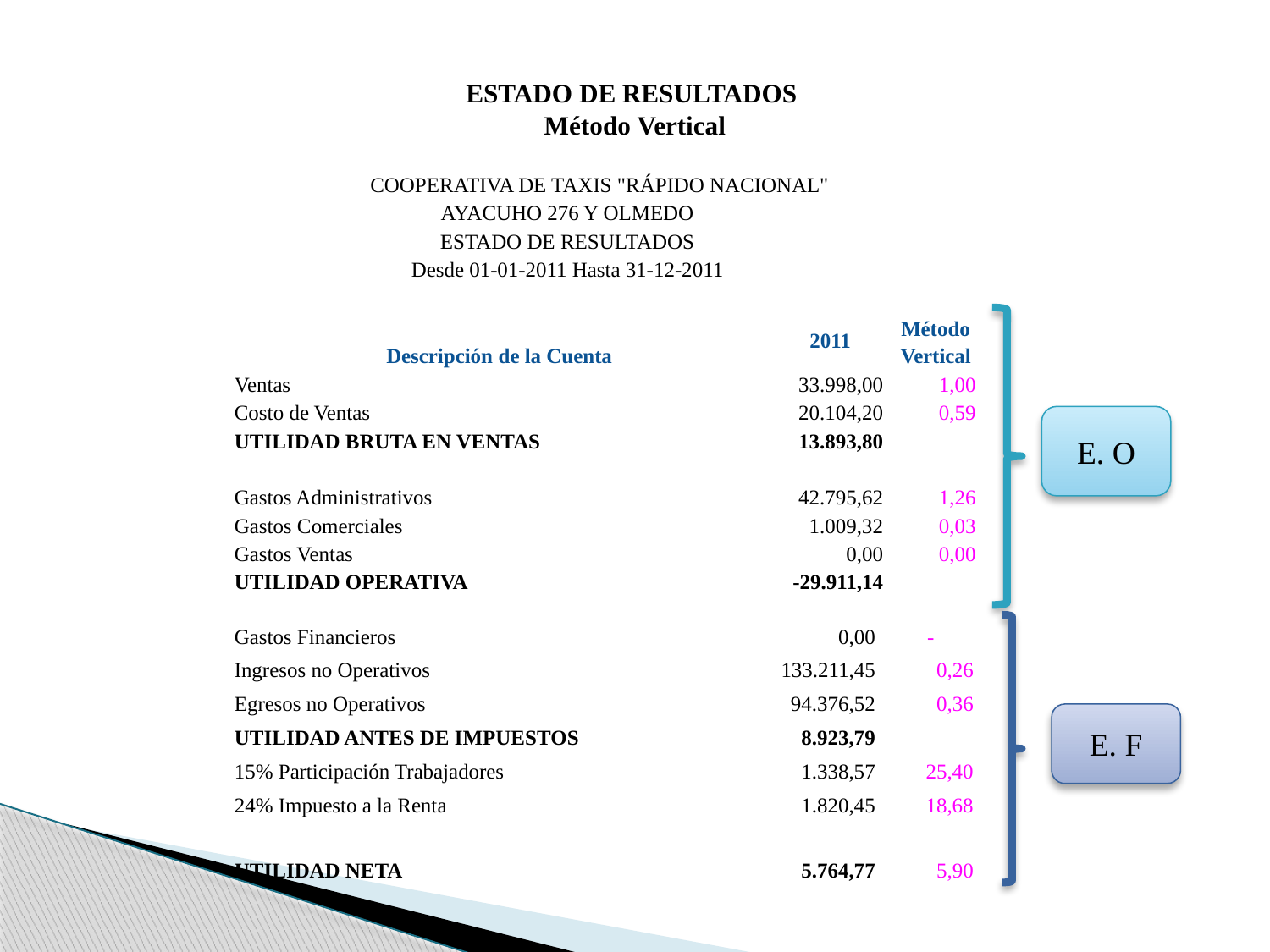

# ESTADO DE RESULTADOS Método Vertical
|  | COOPERATIVA DE TAXIS "RÁPIDO NACIONAL" |  |  |
| --- | --- | --- | --- |
|  | AYACUHO 276 Y OLMEDO |  |  |
|  | ESTADO DE RESULTADOS |  |  |
|  | Desde 01-01-2011 Hasta 31-12-2011 |  |  |
|  |  |  |  |
| Descripción de la Cuenta |  | 2011 | Método Vertical |
| Ventas |  | 33.998,00 | 1,00 |
| Costo de Ventas |  | 20.104,20 | 0,59 |
| UTILIDAD BRUTA EN VENTAS |  | 13.893,80 |  |
|  |  |  |  |
| Gastos Administrativos |  | 42.795,62 | 1,26 |
| Gastos Comerciales |  | 1.009,32 | 0,03 |
| Gastos Ventas |  | 0,00 | 0,00 |
| UTILIDAD OPERATIVA |  | -29.911,14 |  |

E. O
| Gastos Financieros | 0,00 | - |
| --- | --- | --- |
| Ingresos no Operativos | 133.211,45 | 0,26 |
| Egresos no Operativos | 94.376,52 | 0,36 |
| UTILIDAD ANTES DE IMPUESTOS | 8.923,79 |  |
| 15% Participación Trabajadores | 1.338,57 | 25,40 |
| 24% Impuesto a la Renta | 1.820,45 | 18,68 |
|  |  |  |
| UTILIDAD NETA | 5.764,77 | 5,90 |

E. F